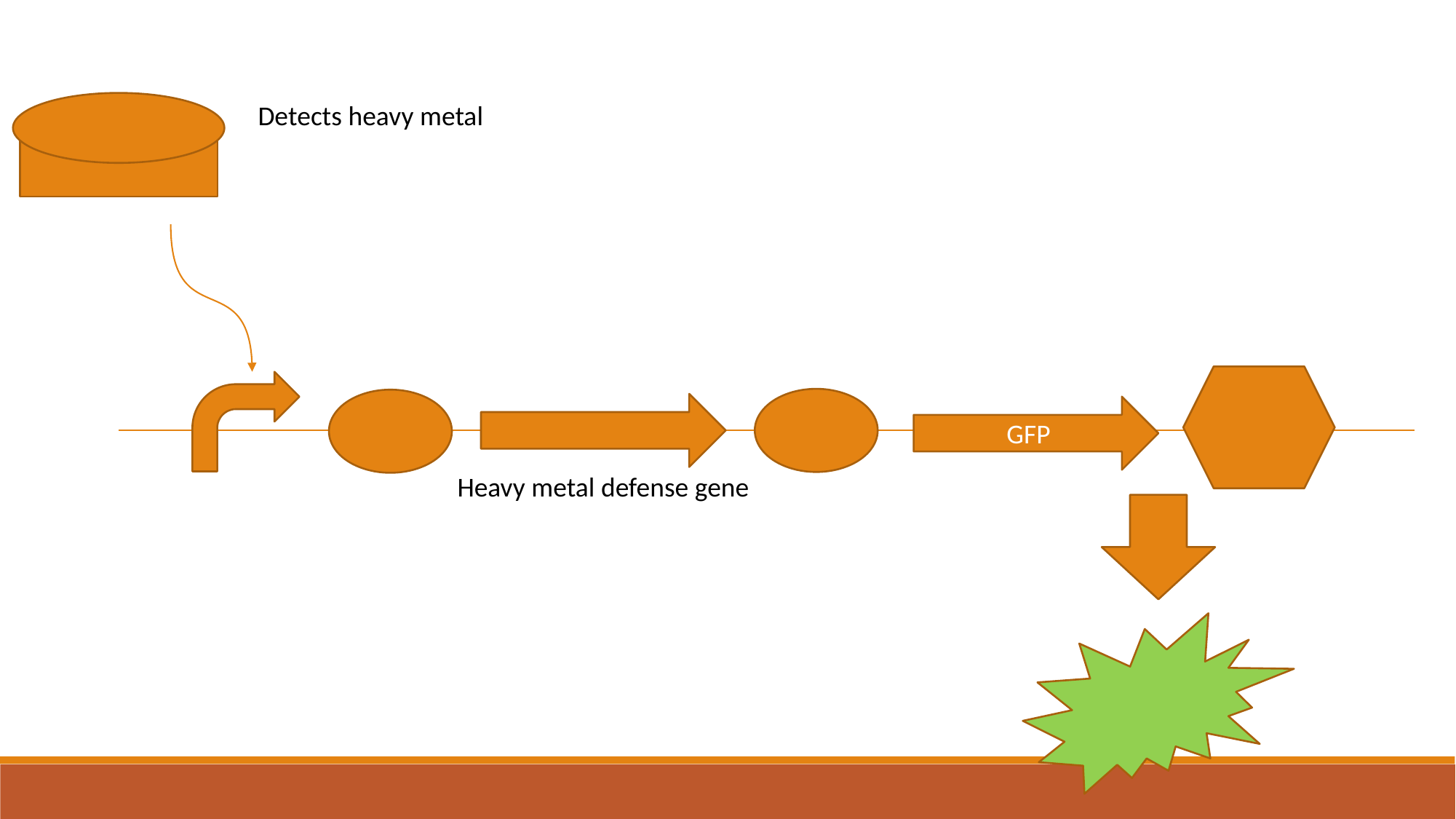

Detects heavy metal

GFP
Heavy metal defense gene